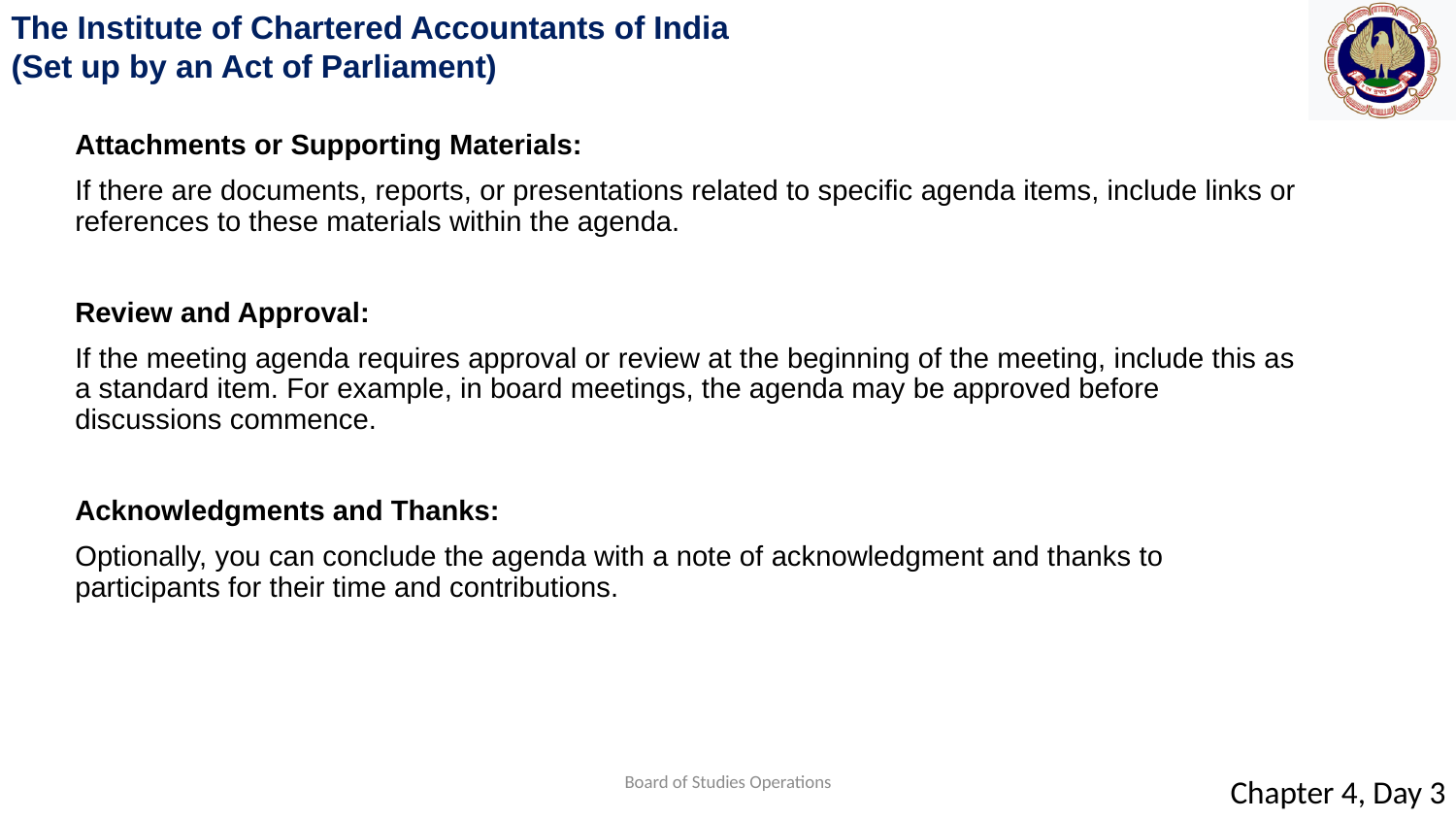

Attachments or Supporting Materials:
If there are documents, reports, or presentations related to specific agenda items, include links or references to these materials within the agenda.

Review and Approval:
If the meeting agenda requires approval or review at the beginning of the meeting, include this as a standard item. For example, in board meetings, the agenda may be approved before discussions commence.

Acknowledgments and Thanks:
Optionally, you can conclude the agenda with a note of acknowledgment and thanks to participants for their time and contributions.
Board of Studies Operations